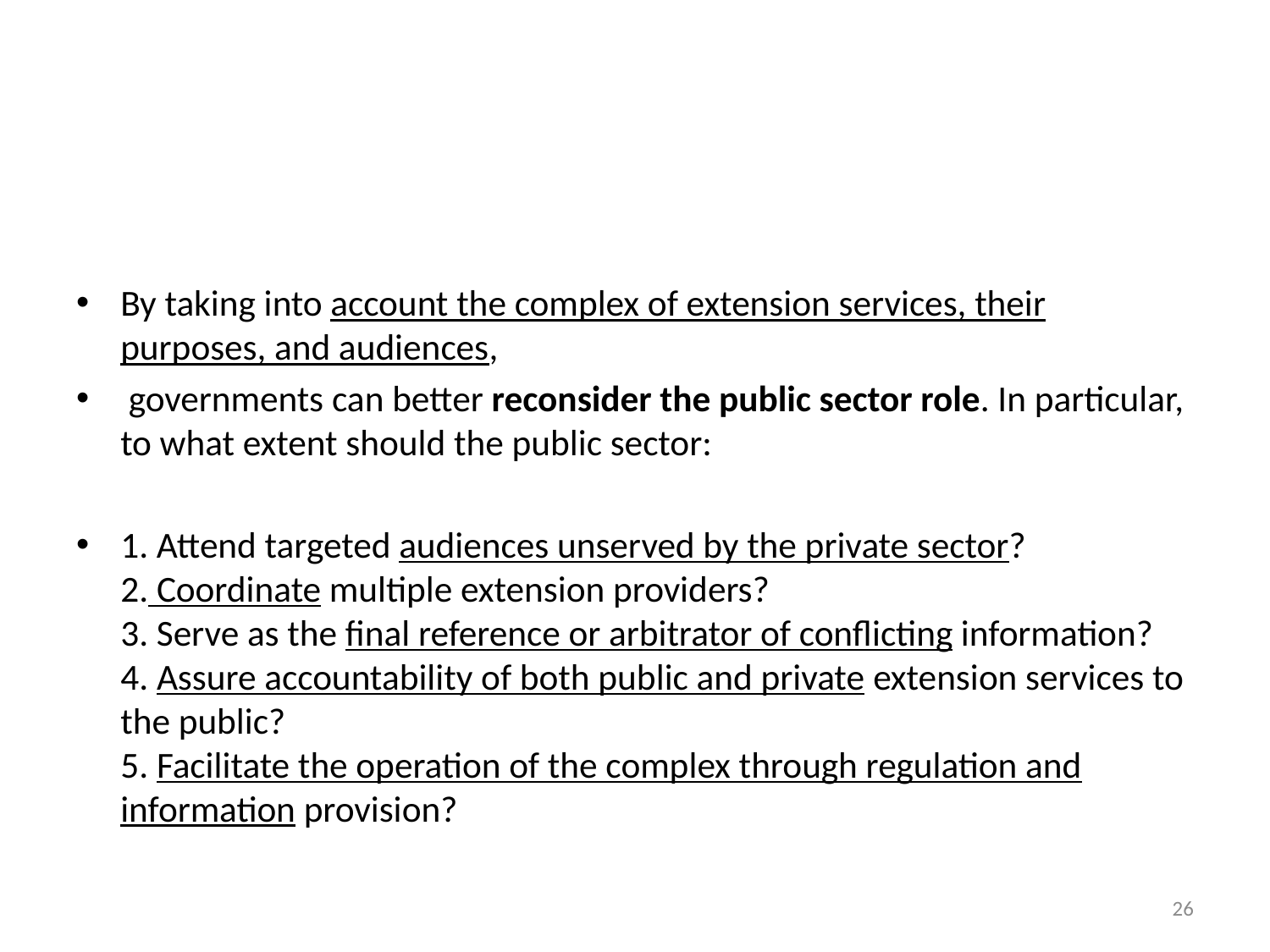

#

By taking into account the complex of extension services, their purposes, and audiences,
 governments can better reconsider the public sector role. In particular, to what extent should the public sector:

1. Attend targeted audiences unserved by the private sector?
2. Coordinate multiple extension providers?
3. Serve as the final reference or arbitrator of conflicting information?
4. Assure accountability of both public and private extension services to the public?
5. Facilitate the operation of the complex through regulation and information provision?

26